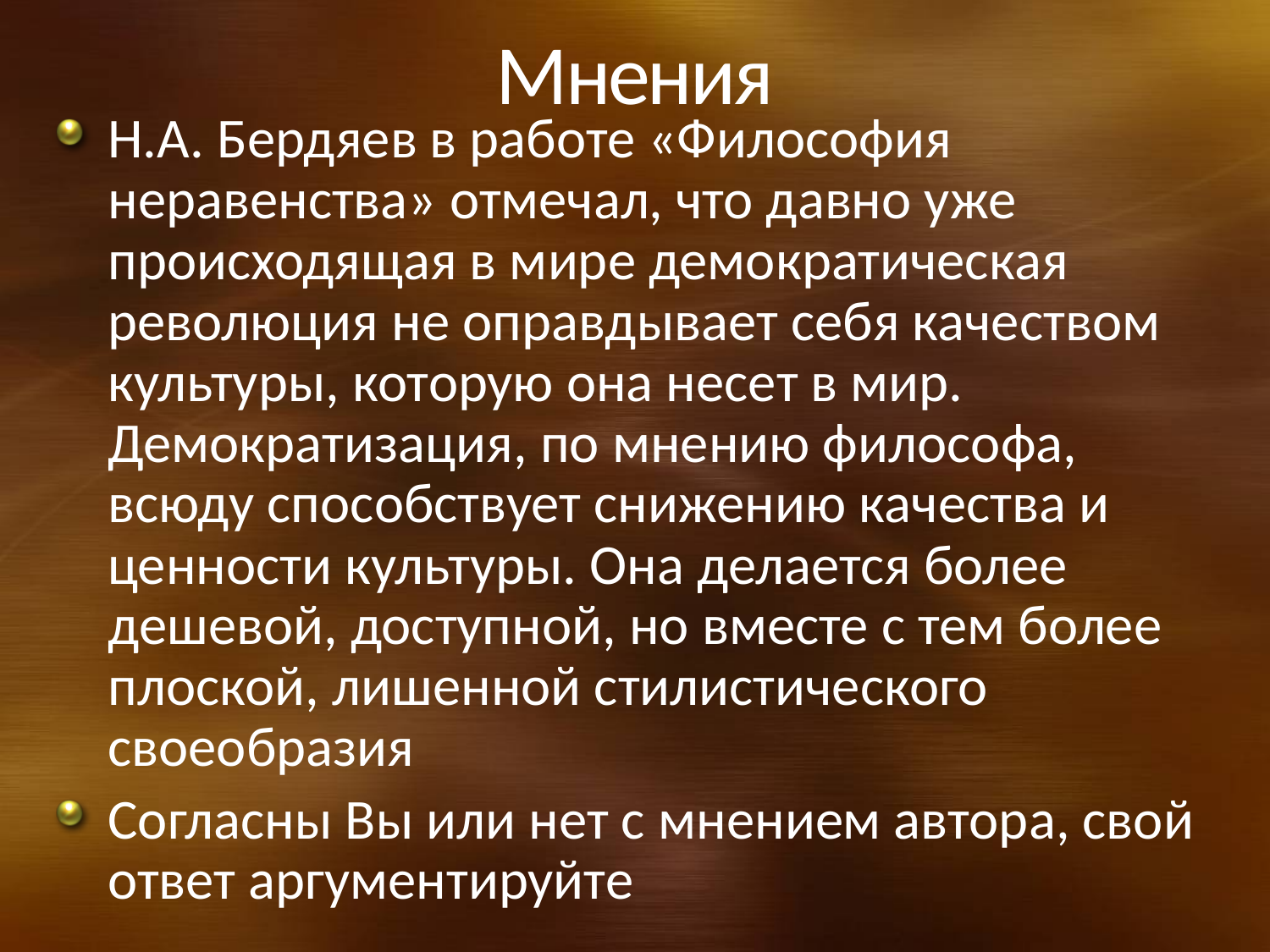

# Мнения
Н.А. Бердяев в работе «Философия неравенства» отмечал, что давно уже происходящая в мире демократическая  революция не оправдывает себя качеством культуры, которую она несет в мир. Демократизация, по мнению философа, всюду способствует снижению качества и ценности культуры. Она делается более дешевой, доступной, но вместе с тем более плоской, лишенной стилистического своеобразия
Согласны Вы или нет с мнением автора, свой ответ аргументируйте